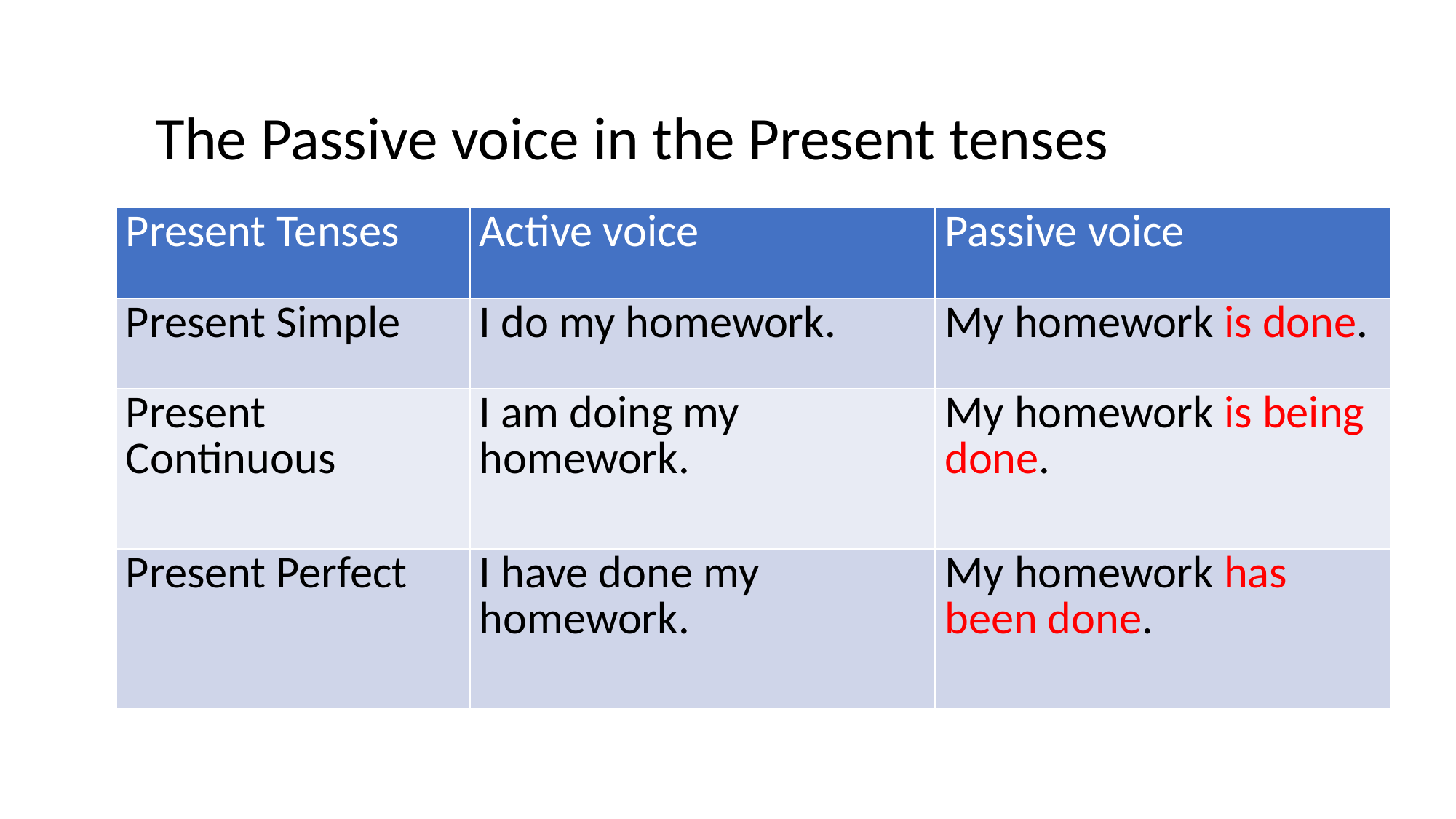

# The Passive voice in the Present tenses
| Present Tenses | Active voice | Passive voice |
| --- | --- | --- |
| Present Simple | I do my homework. | My homework is done. |
| Present Continuous | I am doing my homework. | My homework is being done. |
| Present Perfect | I have done my homework. | My homework has been done. |